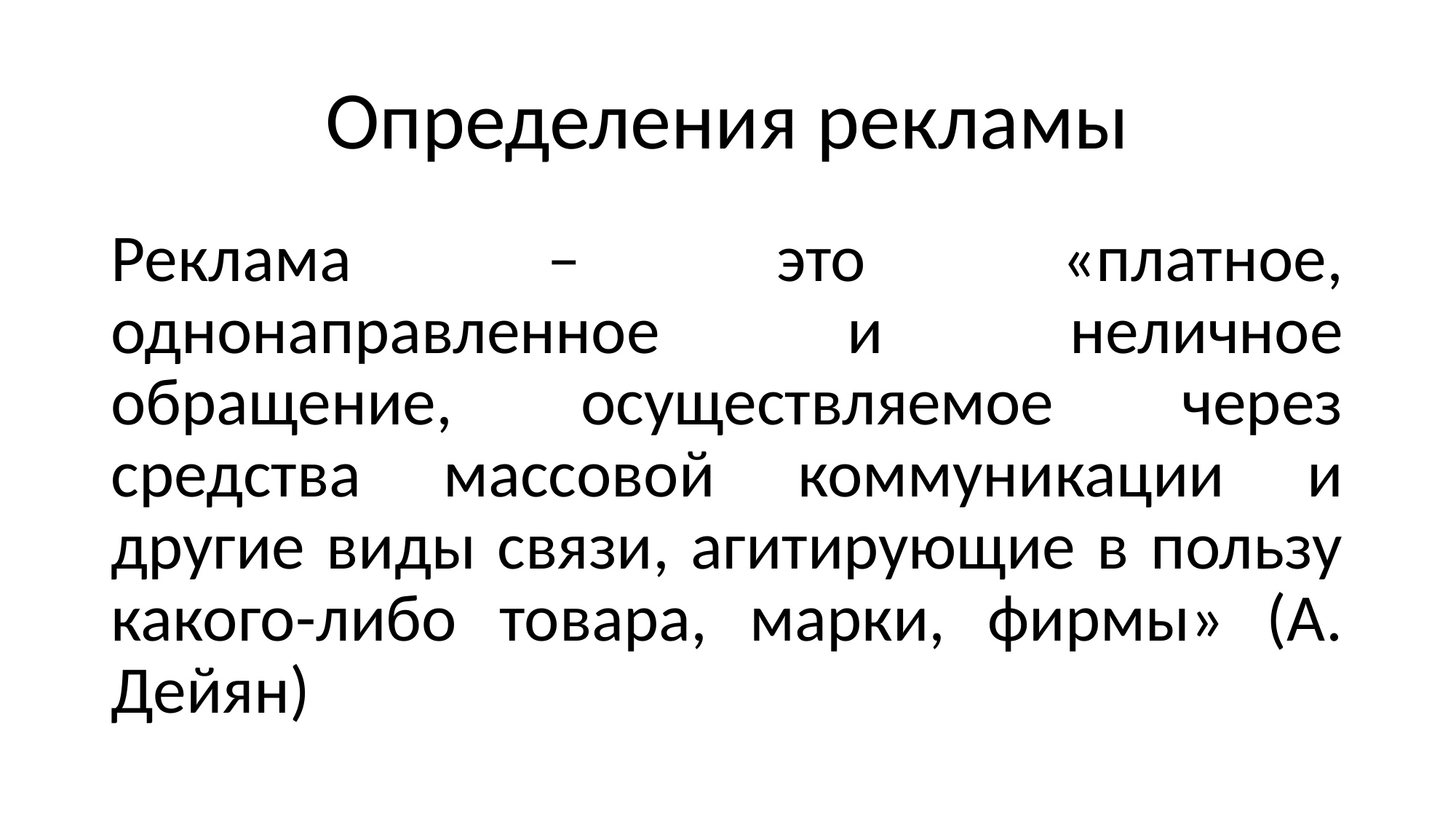

# Определения рекламы
Реклама – это «платное, однонаправленное и неличное обращение, осуществляемое через средства массовой коммуникации и другие виды связи, агитирующие в пользу какого-либо товара, марки, фирмы» (А. Дейян)